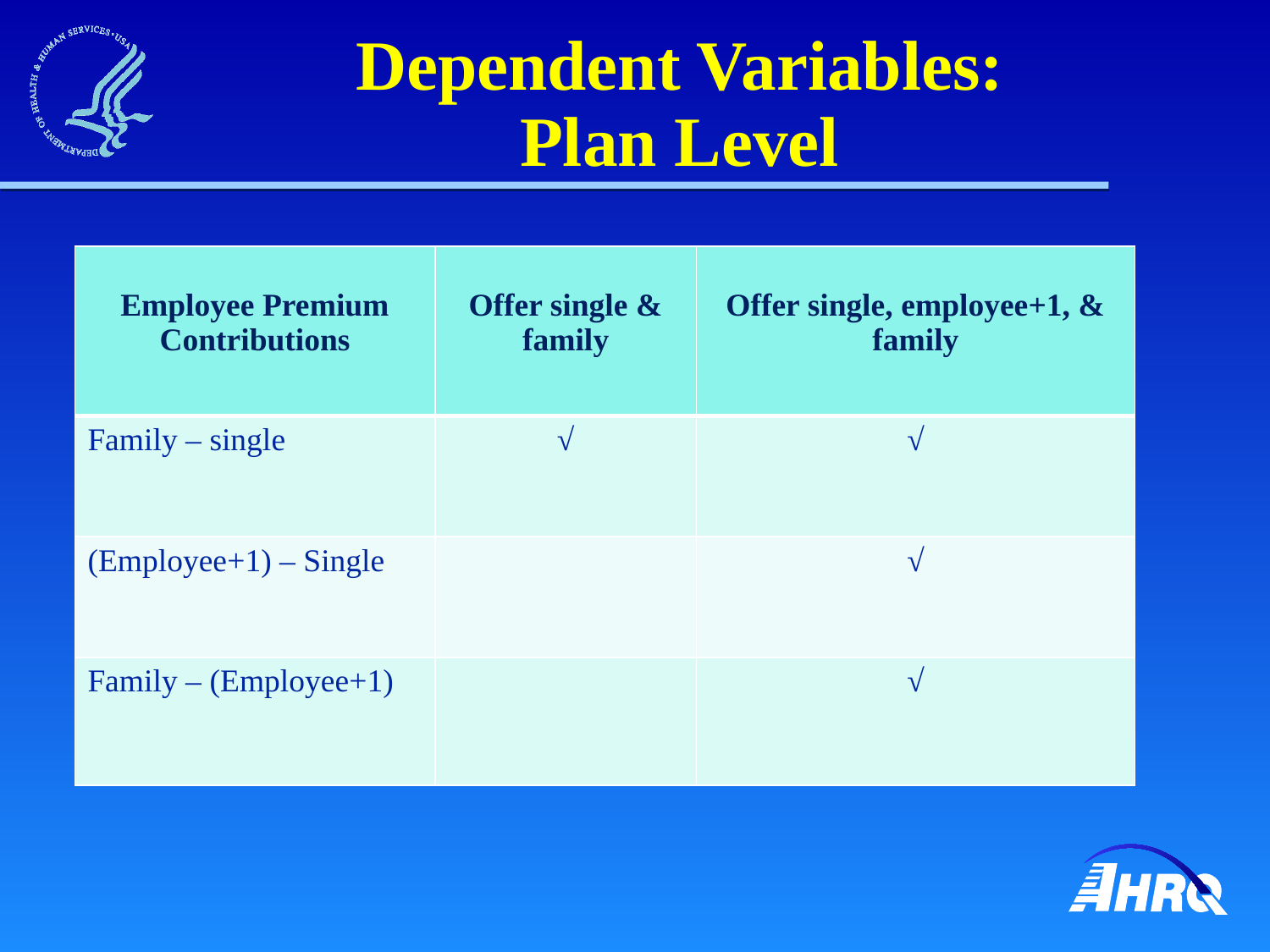

# Dependent Variables: Plan Level
| Employee Premium Contributions | Offer single & family | Offer single, employee+1, & family |
| --- | --- | --- |
| Family – single | √ | √ |
| (Employee+1) – Single |  | √ |
| Family – (Employee+1) |  | √ |